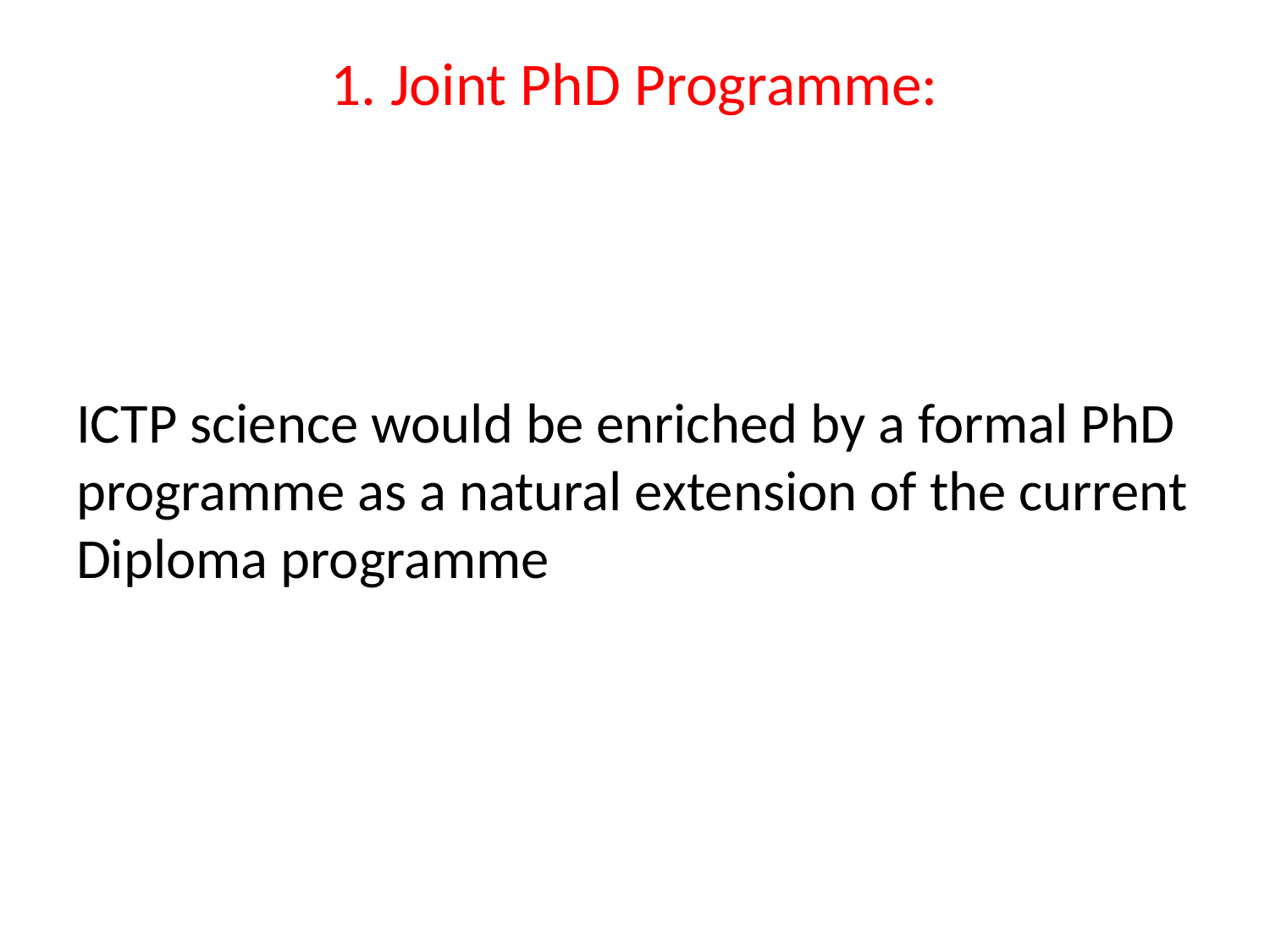

# 1. Joint PhD Programme:

ICTP science would be enriched by a formal PhD programme as a natural extension of the current Diploma programme